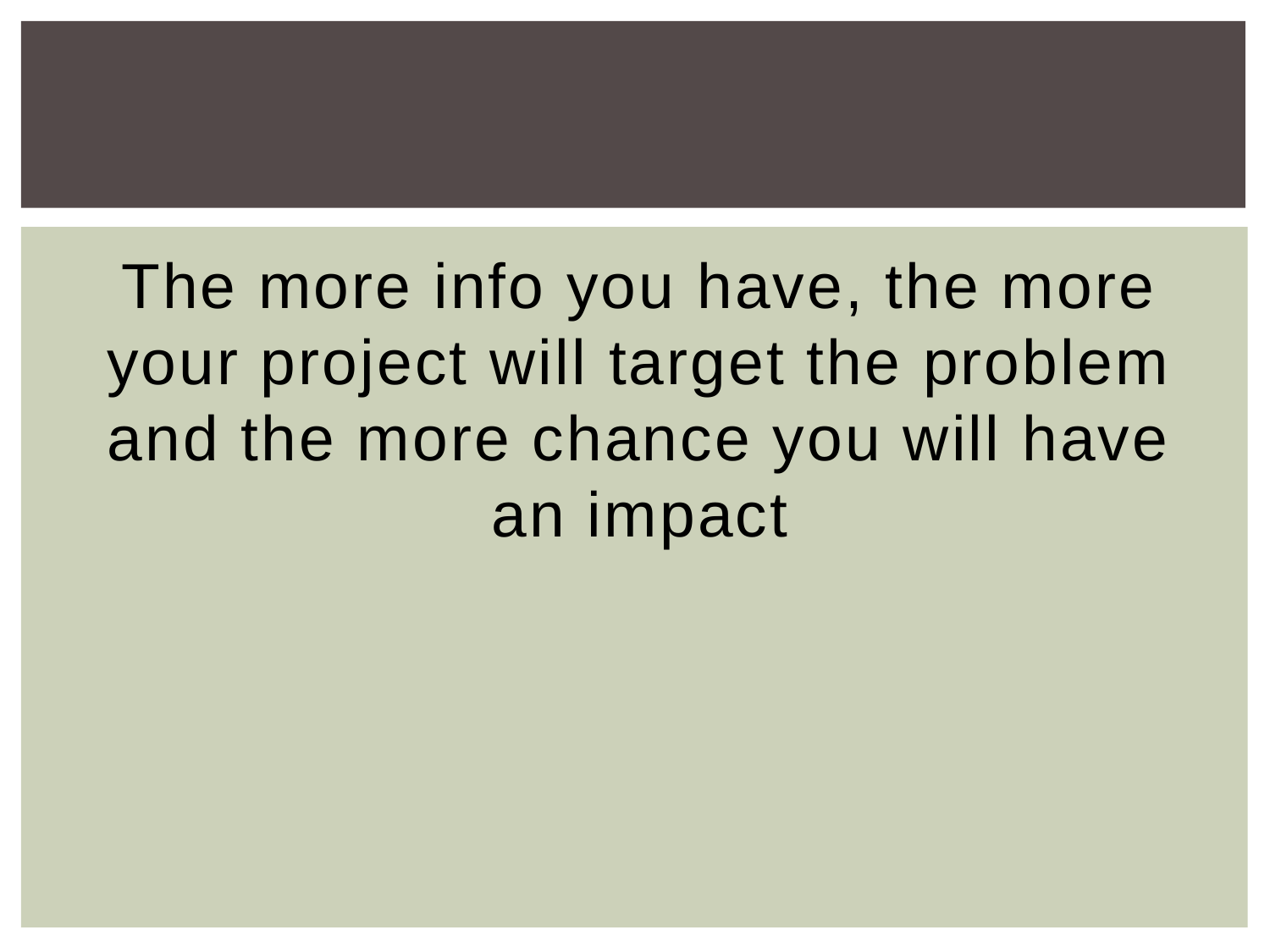

#
The more info you have, the more your project will target the problem and the more chance you will have an impact